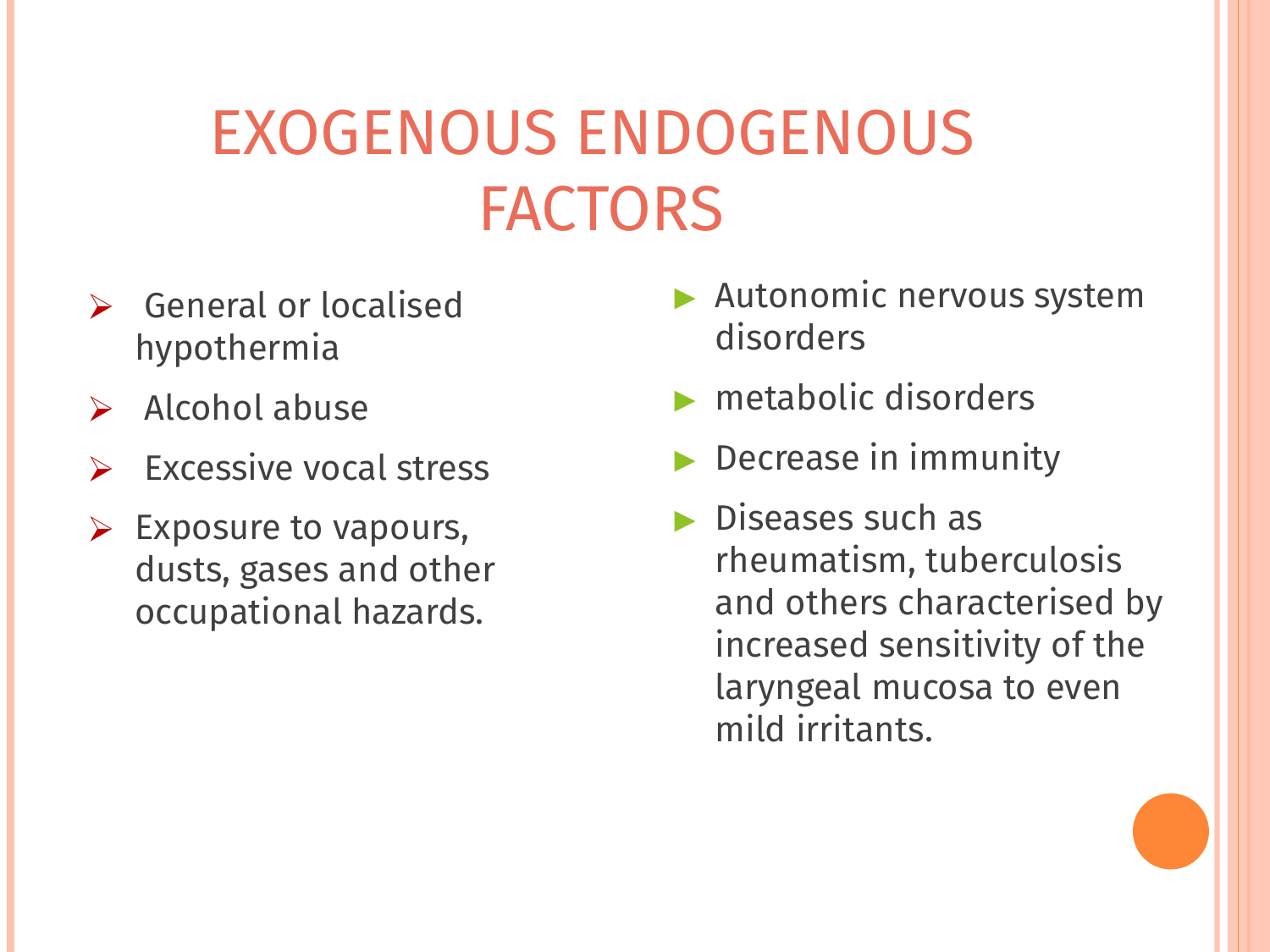

EXOGENOUS ENDOGENOUS
 FACTORS
Autonomic nervous system disorders
metabolic disorders
Decrease in immunity
Diseases such as rheumatism, tuberculosis and others characterised by increased sensitivity of the laryngeal mucosa to even mild irritants.
 General or localised hypothermia
 Alcohol abuse
 Excessive vocal stress
Exposure to vapours, dusts, gases and other occupational hazards.